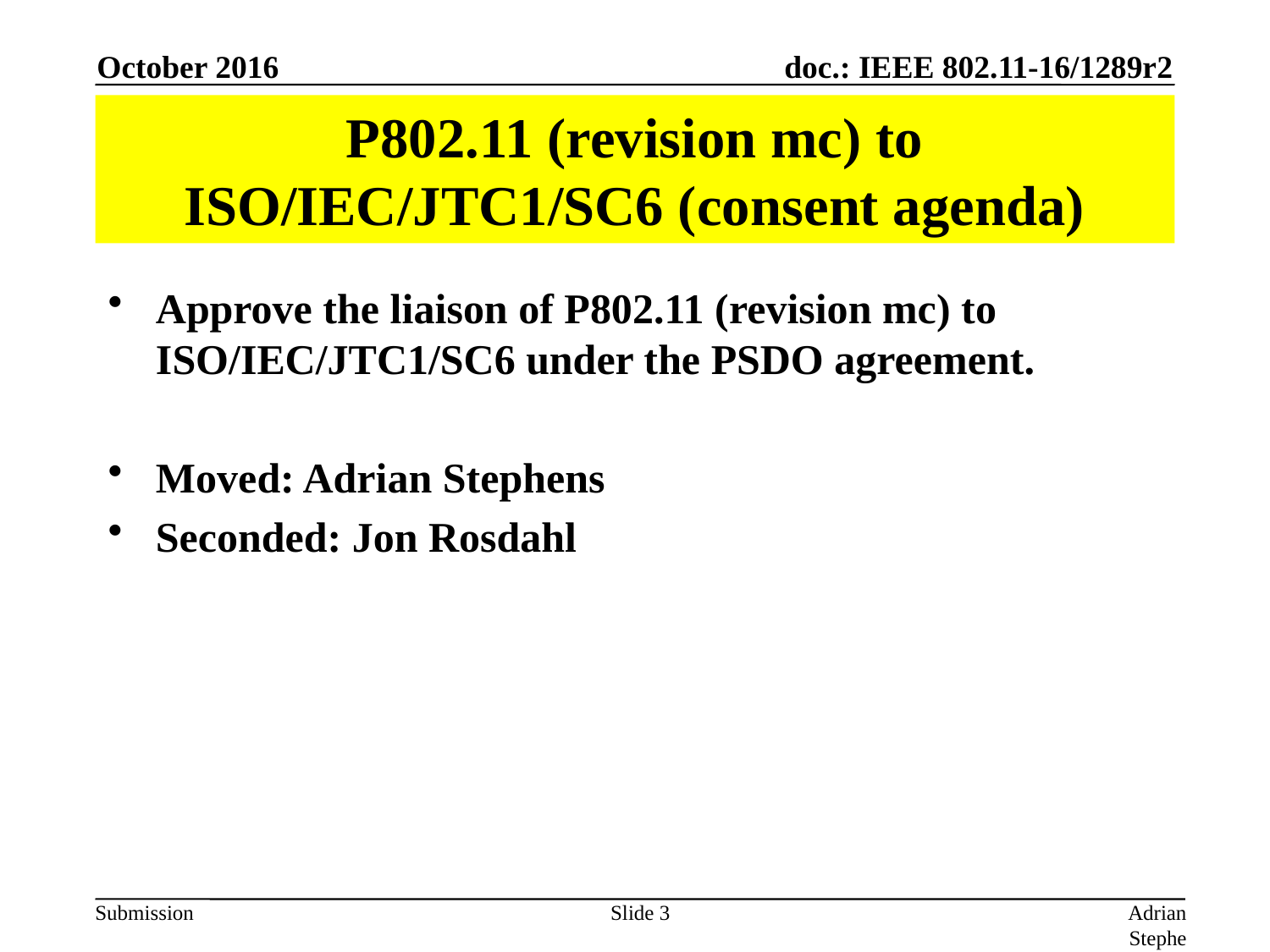

October 2016
# P802.11 (revision mc) to ISO/IEC/JTC1/SC6 (consent agenda)
Approve the liaison of P802.11 (revision mc) to ISO/IEC/JTC1/SC6 under the PSDO agreement.

Moved: Adrian Stephens
Seconded: Jon Rosdahl
Slide 3
Adrian Stephens (Intel Corporation)